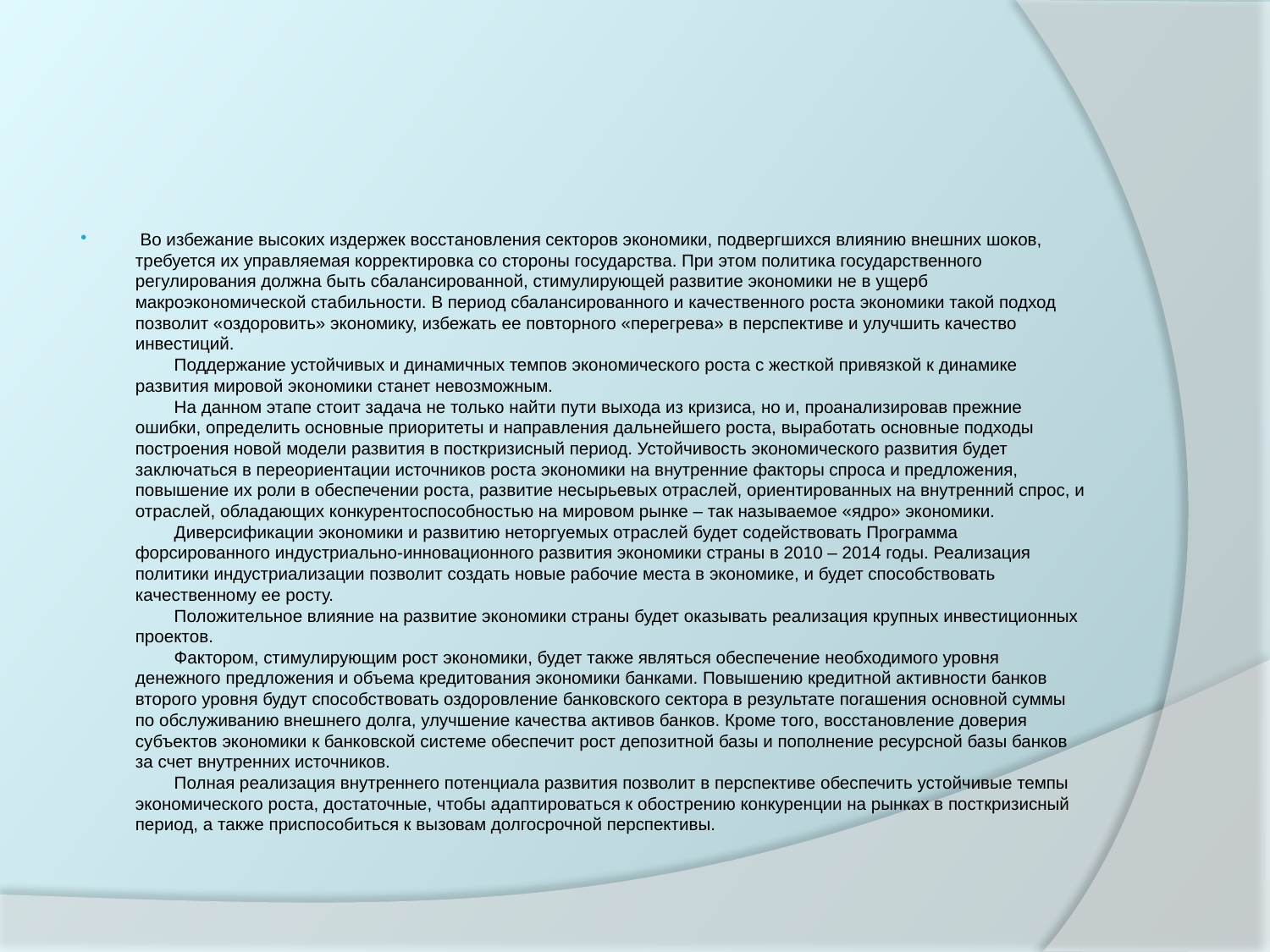

#
 Во избежание высоких издержек восстановления секторов экономики, подвергшихся влиянию внешних шоков, требуется их управляемая корректировка со стороны государства. При этом политика государственного регулирования должна быть сбалансированной, стимулирующей развитие экономики не в ущерб макроэкономической стабильности. В период сбалансированного и качественного роста экономики такой подход позволит «оздоровить» экономику, избежать ее повторного «перегрева» в перспективе и улучшить качество инвестиций.
        Поддержание устойчивых и динамичных темпов экономического роста с жесткой привязкой к динамике развития мировой экономики станет невозможным. 
        На данном этапе стоит задача не только найти пути выхода из кризиса, но и, проанализировав прежние ошибки, определить основные приоритеты и направления дальнейшего роста, выработать основные подходы построения новой модели развития в посткризисный период. Устойчивость экономического развития будет заключаться в переориентации источников роста экономики на внутренние факторы спроса и предложения, повышение их роли в обеспечении роста, развитие несырьевых отраслей, ориентированных на внутренний спрос, и отраслей, обладающих конкурентоспособностью на мировом рынке – так называемое «ядро» экономики. 
        Диверсификации экономики и развитию неторгуемых отраслей будет содействовать Программа форсированного индустриально-инновационного развития экономики страны в 2010 – 2014 годы. Реализация политики индустриализации позволит создать новые рабочие места в экономике, и будет способствовать качественному ее росту.
        Положительное влияние на развитие экономики страны будет оказывать реализация крупных инвестиционных проектов.
        Фактором, стимулирующим рост экономики, будет также являться обеспечение необходимого уровня денежного предложения и объема кредитования экономики банками. Повышению кредитной активности банков второго уровня будут способствовать оздоровление банковского сектора в результате погашения основной суммы по обслуживанию внешнего долга, улучшение качества активов банков. Кроме того, восстановление доверия субъектов экономики к банковской системе обеспечит рост депозитной базы и пополнение ресурсной базы банков за счет внутренних источников.
        Полная реализация внутреннего потенциала развития позволит в перспективе обеспечить устойчивые темпы экономического роста, достаточные, чтобы адаптироваться к обострению конкуренции на рынках в посткризисный период, а также приспособиться к вызовам долгосрочной перспективы.